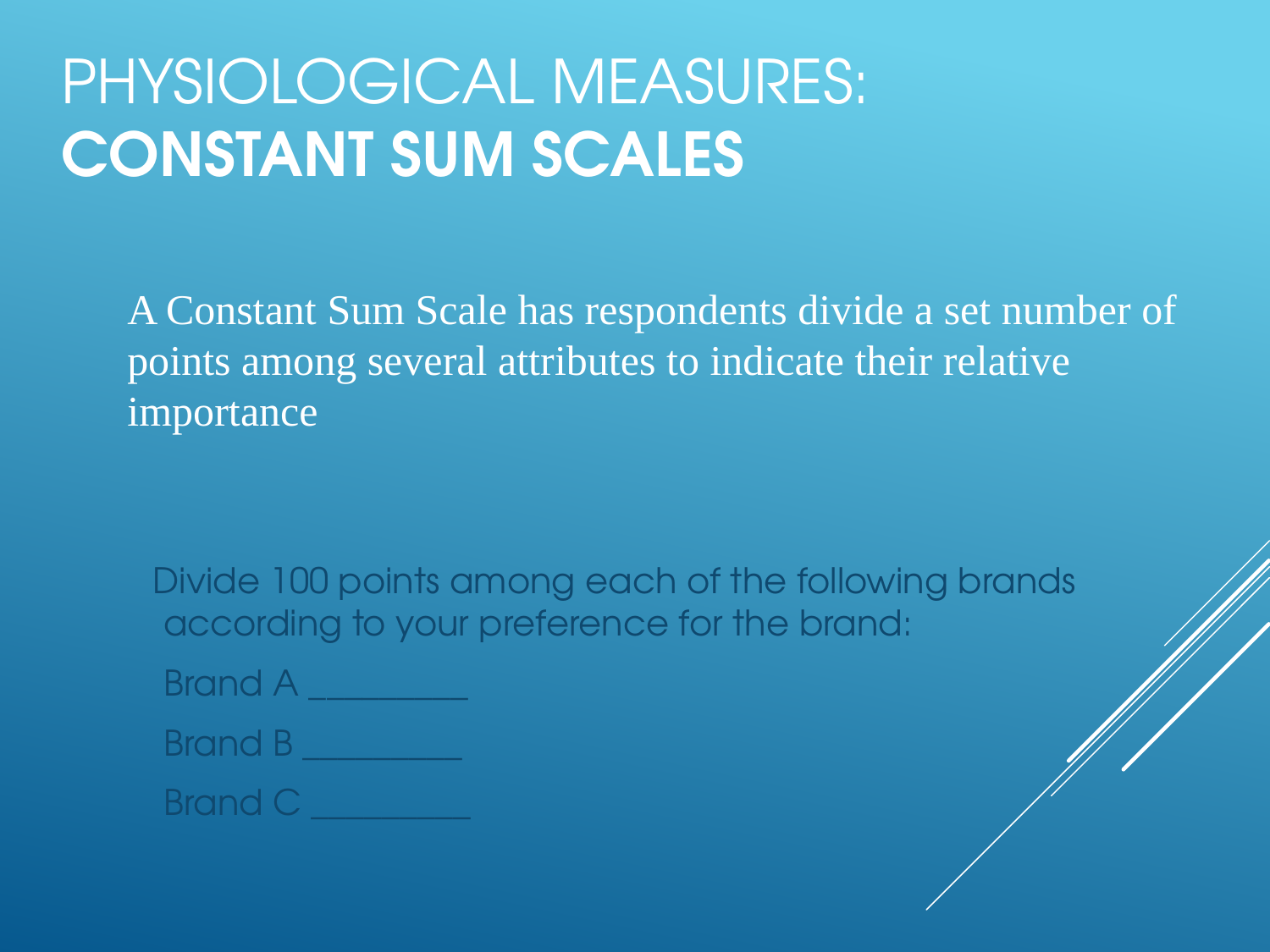

Physiological measures:
Constant sum Scales

A Constant Sum Scale has respondents divide a set number of points among several attributes to indicate their relative importance

   Divide 100 points among each of the following brands according to your preference for the brand:
	Brand A _________
	Brand B _________
	Brand C _________